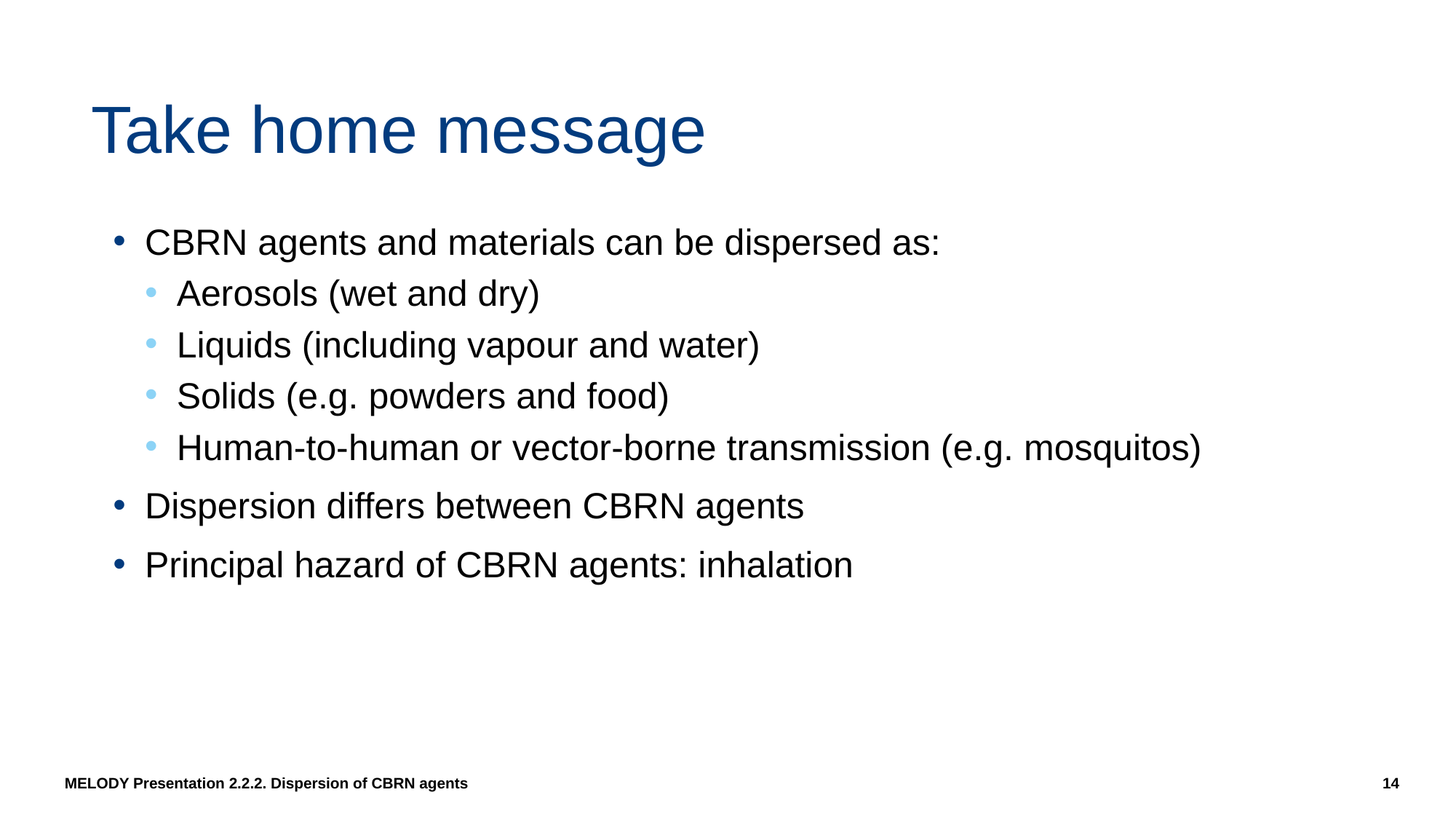

# Take home message
CBRN agents and materials can be dispersed as:
Aerosols (wet and dry)
Liquids (including vapour and water)
Solids (e.g. powders and food)
Human-to-human or vector-borne transmission (e.g. mosquitos)
Dispersion differs between CBRN agents
Principal hazard of CBRN agents: inhalation
MELODY Presentation 2.2.2. Dispersion of CBRN agents
14